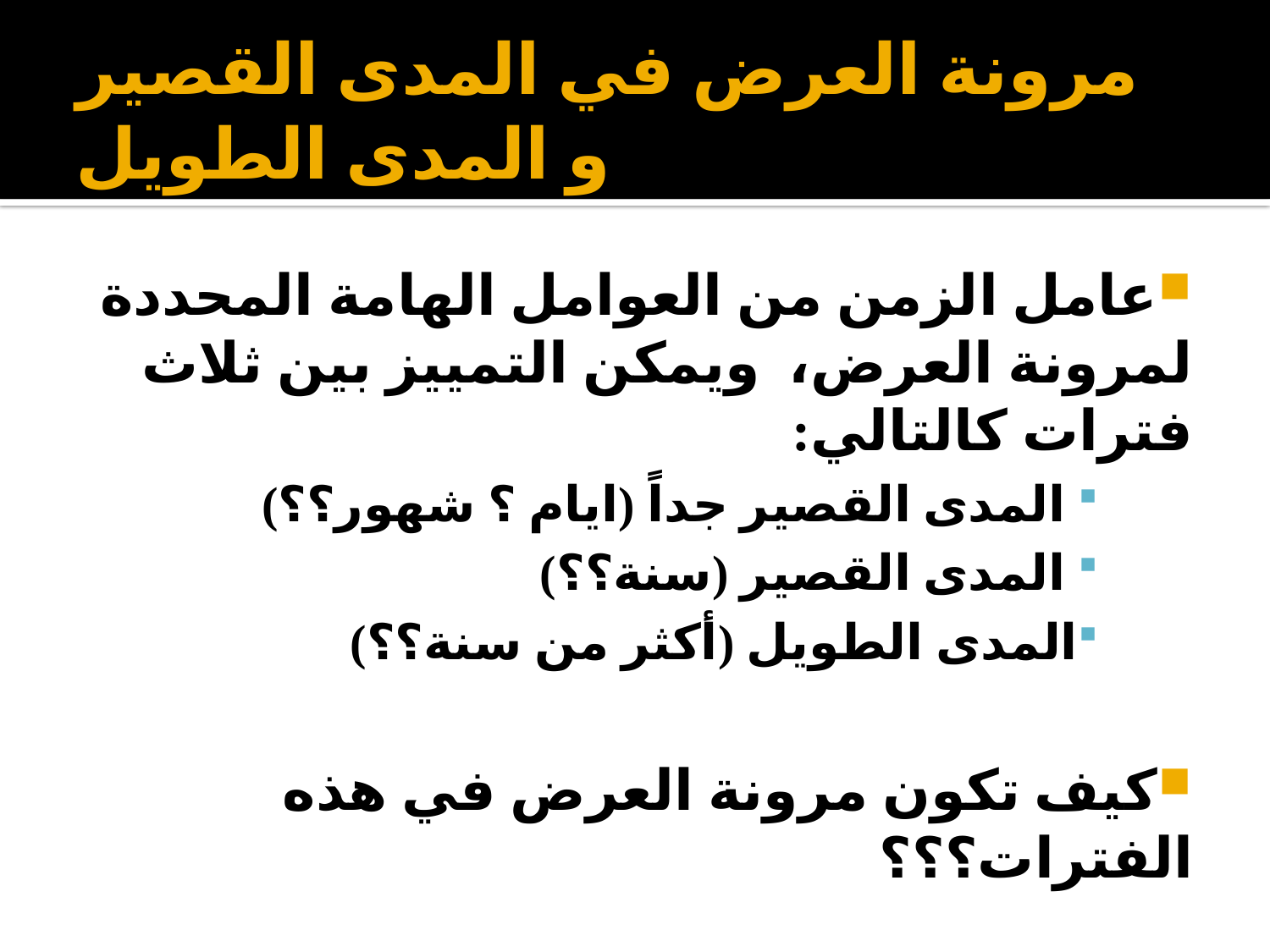

# مرونة العرض في المدى القصير و المدى الطويل
عامل الزمن من العوامل الهامة المحددة لمرونة العرض،  ويمكن التمييز بين ثلاث فترات كالتالي:
 المدى القصير جداً (ايام ؟ شهور؟؟)
 المدى القصير (سنة؟؟)
المدى الطويل (أكثر من سنة؟؟)

كيف تكون مرونة العرض في هذه الفترات؟؟؟